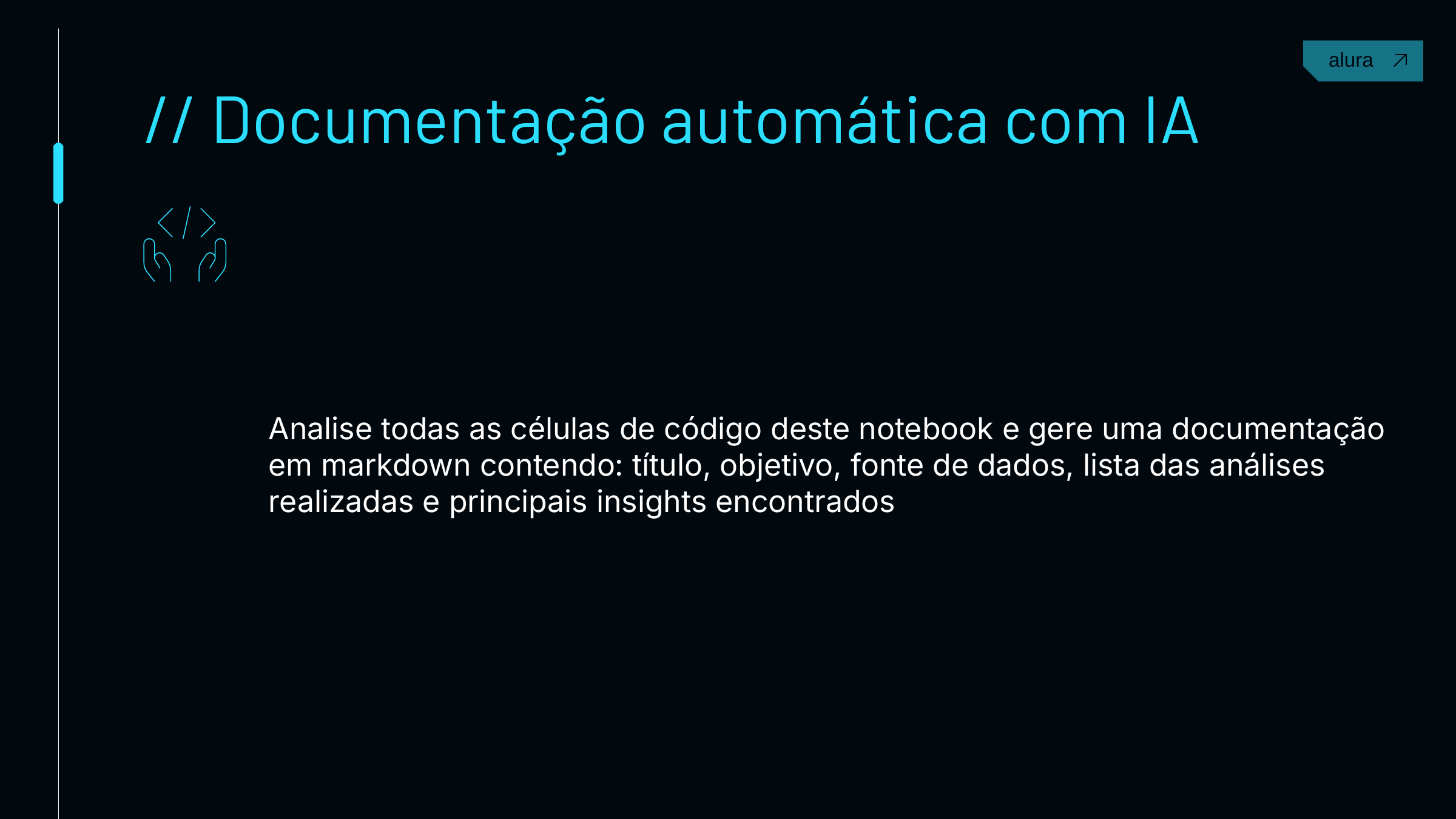

Contact
// Documentação automática com IA

Analise todas as células de código deste notebook e gere uma documentação em markdown contendo: título, objetivo, fonte de dados, lista das análises
realizadas e principais insights encontrados